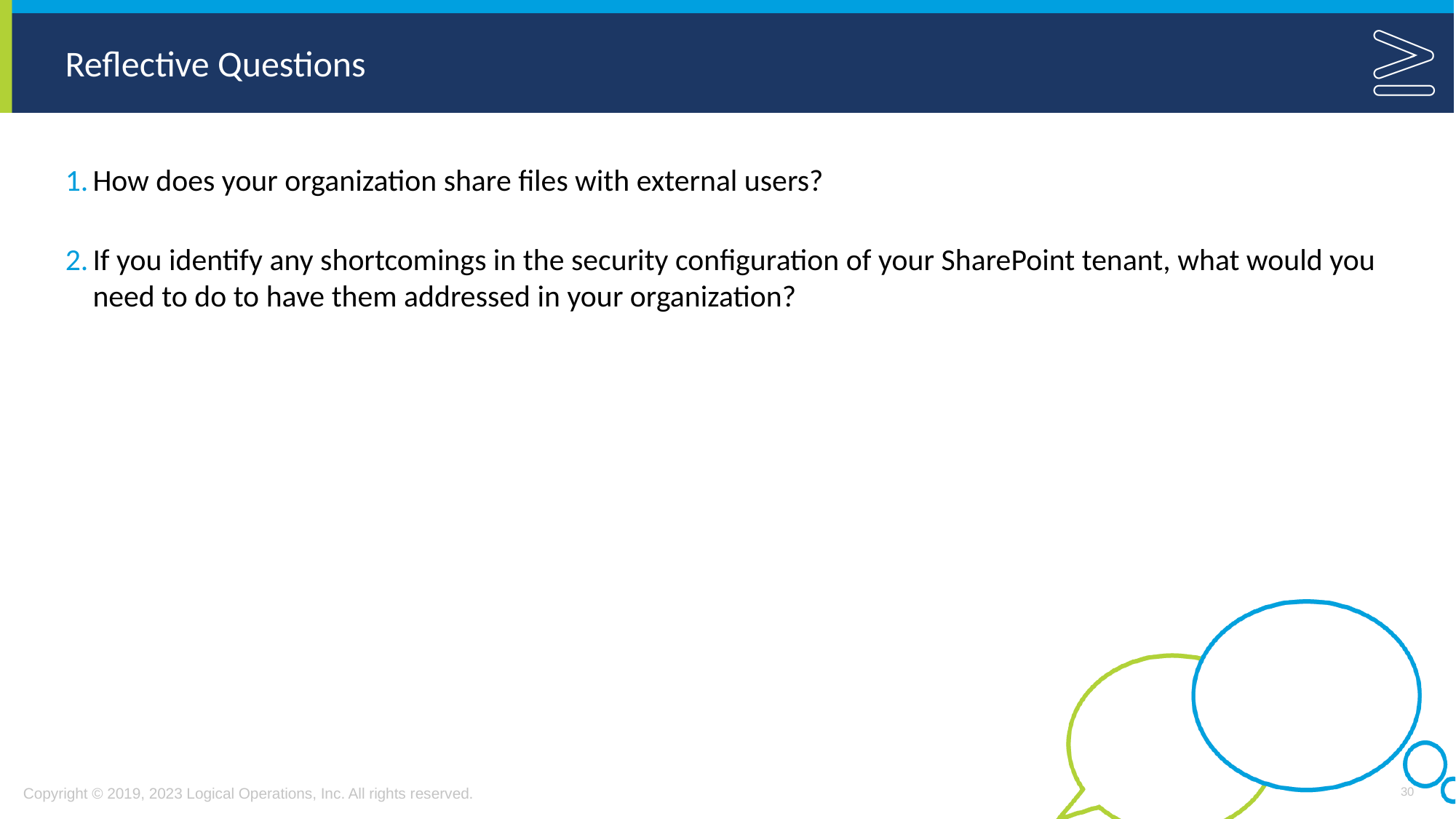

How does your organization share files with external users?
If you identify any shortcomings in the security configuration of your SharePoint tenant, what would you need to do to have them addressed in your organization?
30